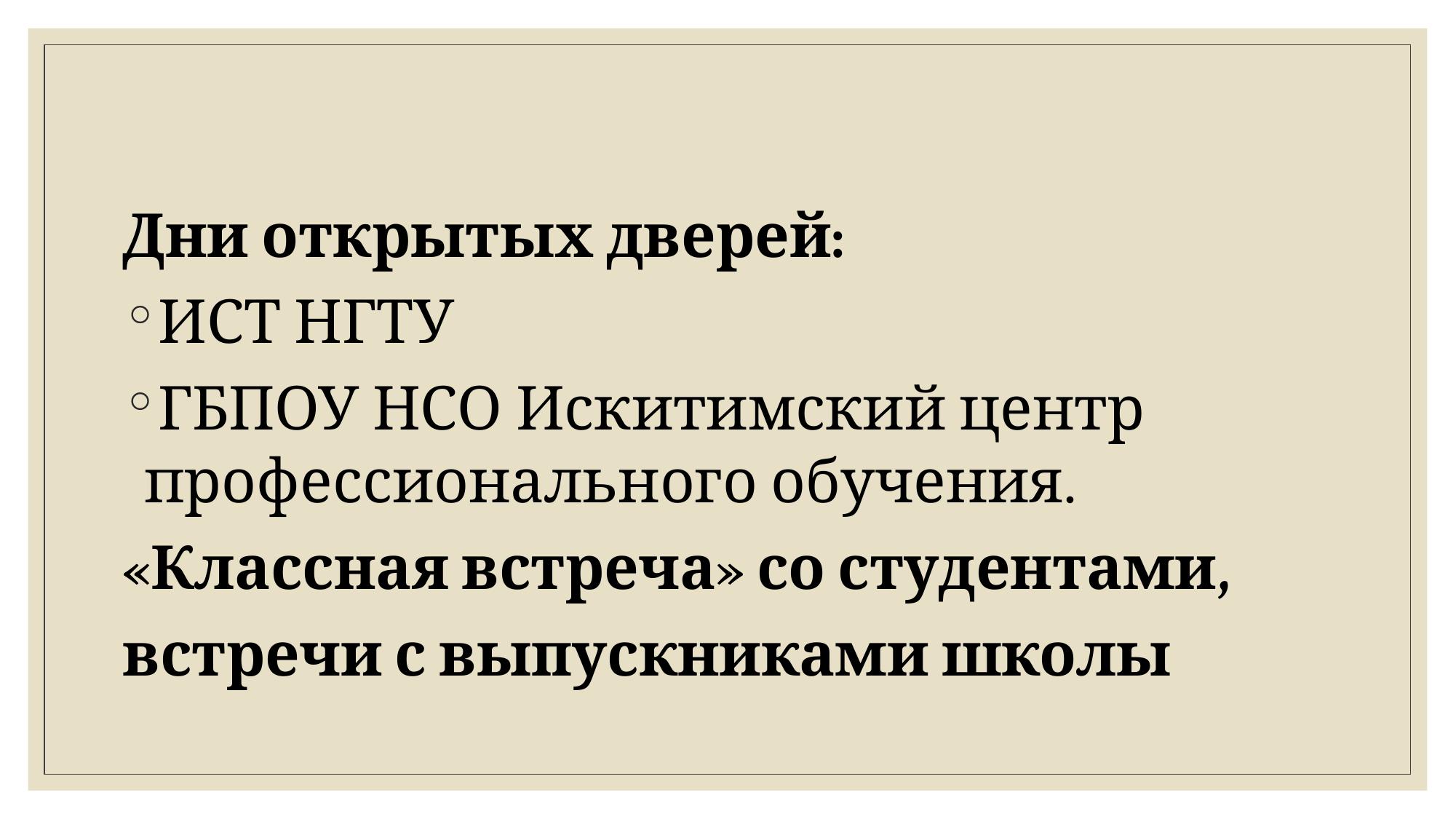

#
Дни открытых дверей:
ИСТ НГТУ
ГБПОУ НСО Искитимский центр профессионального обучения.
«Классная встреча» со студентами,
встречи с выпускниками школы